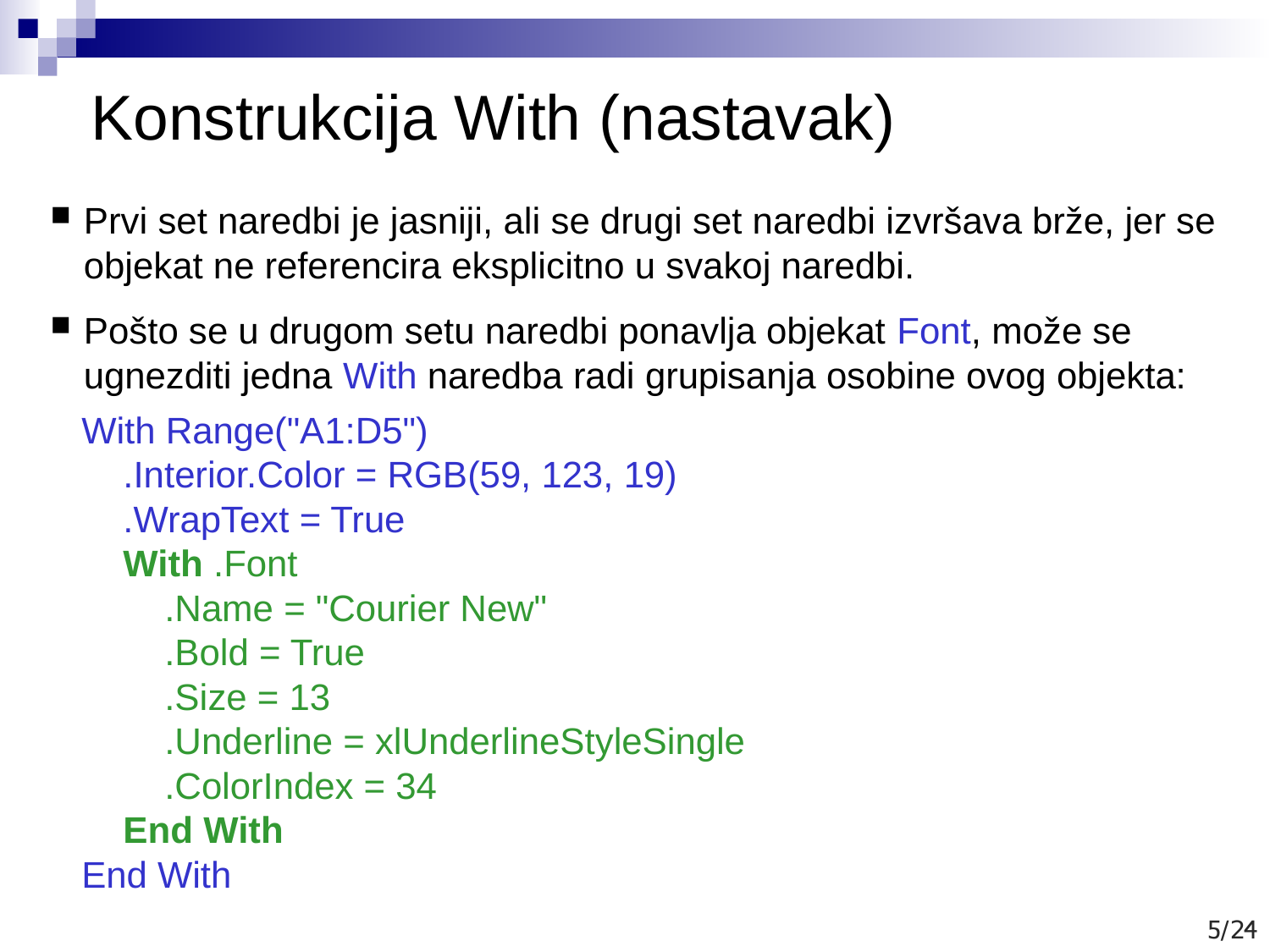

# Konstrukcija With (nastavak)
Prvi set naredbi je jasniji, ali se drugi set naredbi izvršava brže, jer se objekat ne referencira eksplicitno u svakoj naredbi.
Pošto se u drugom setu naredbi ponavlja objekat Font, može se ugnezditi jedna With naredba radi grupisanja osobine ovog objekta:
   With Range("A1:D5")
       .Interior.Color = RGB(59, 123, 19)
       .WrapText = True
       With .Font
           .Name = "Courier New"
           .Bold = True
           .Size = 13
           .Underline = xlUnderlineStyleSingle
           .ColorIndex = 34
       End With
   End With
5/24